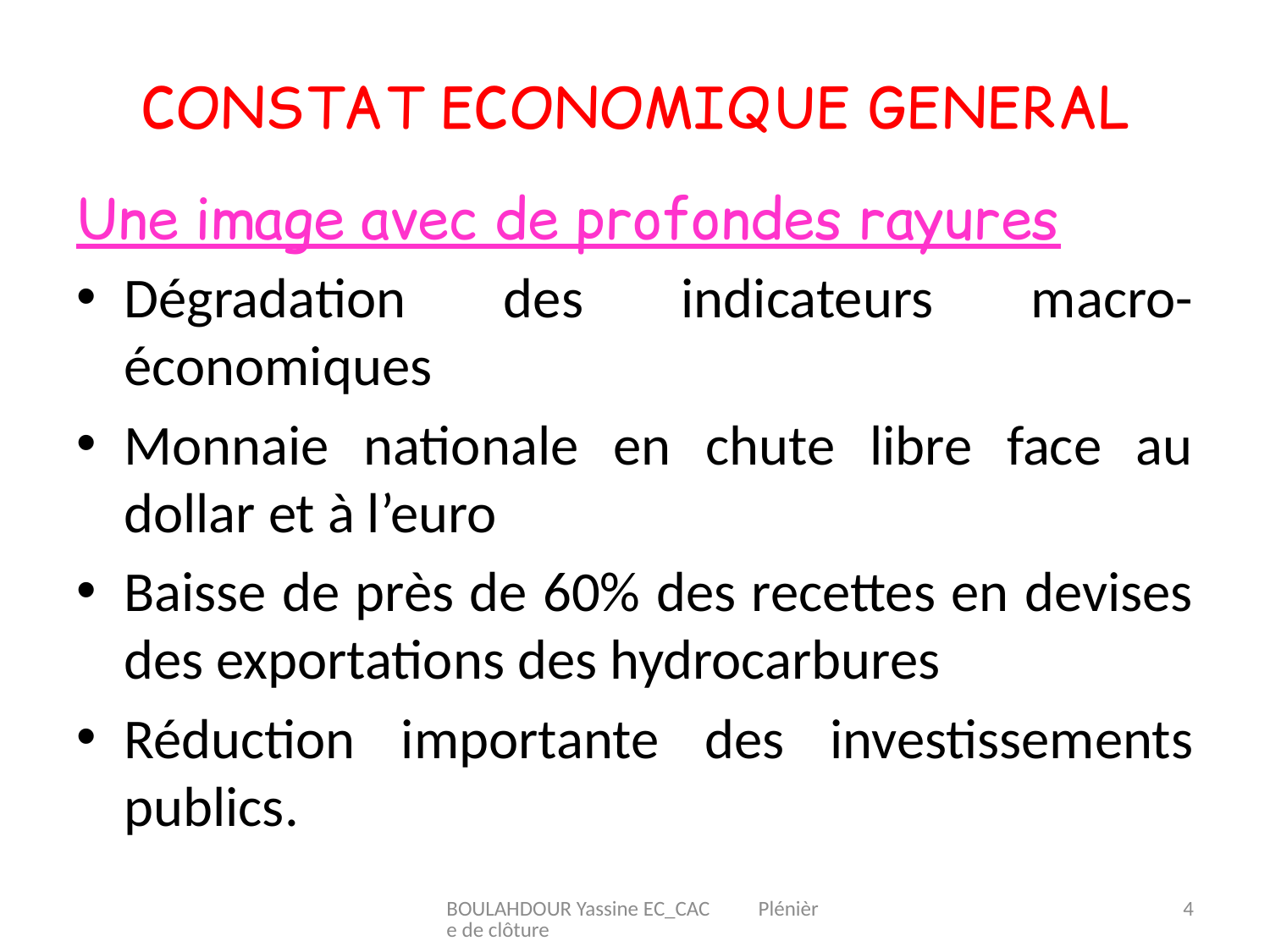

# CONSTAT ECONOMIQUE GENERAL
Une image avec de profondes rayures
Dégradation des indicateurs macro-économiques
Monnaie nationale en chute libre face au dollar et à l’euro
Baisse de près de 60% des recettes en devises des exportations des hydrocarbures
Réduction importante des investissements publics.
BOULAHDOUR Yassine EC_CAC          Plénière de clôture
4